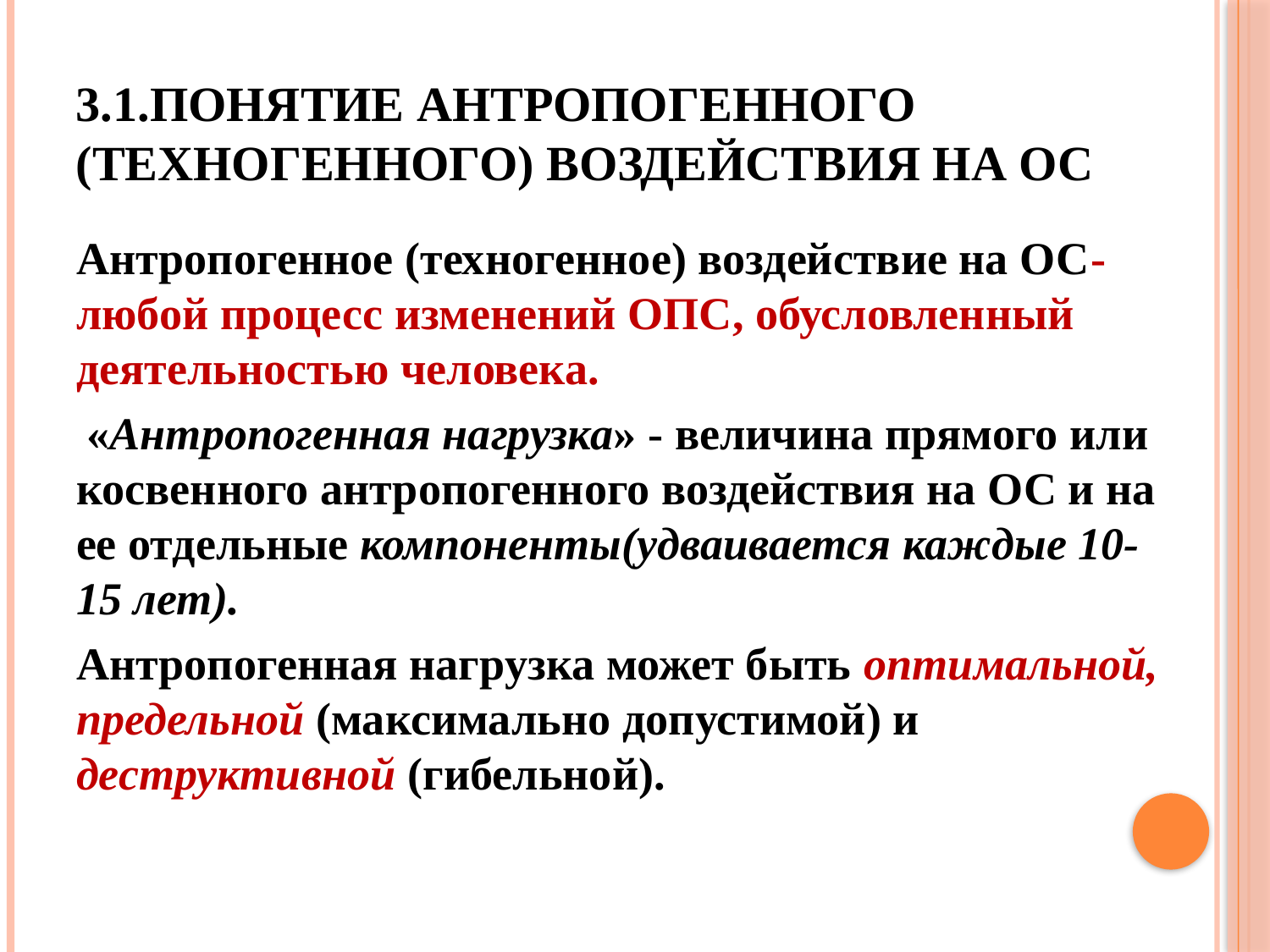

# 3.1.Понятие антропогенного (техногенного) воздействия на ОС
Антропогенное (техногенное) воздействие на ОС-любой процесс изменений ОПС, обусловленный деятельностью человека.
 «Антропогенная нагрузка» - величина прямого или косвенного антропогенного воздействия на ОС и на ее отдельные компоненты(удваивается каждые 10-15 лет).
Антропогенная нагрузка может быть оптимальной, предельной (максимально допустимой) и деструктивной (гибельной).